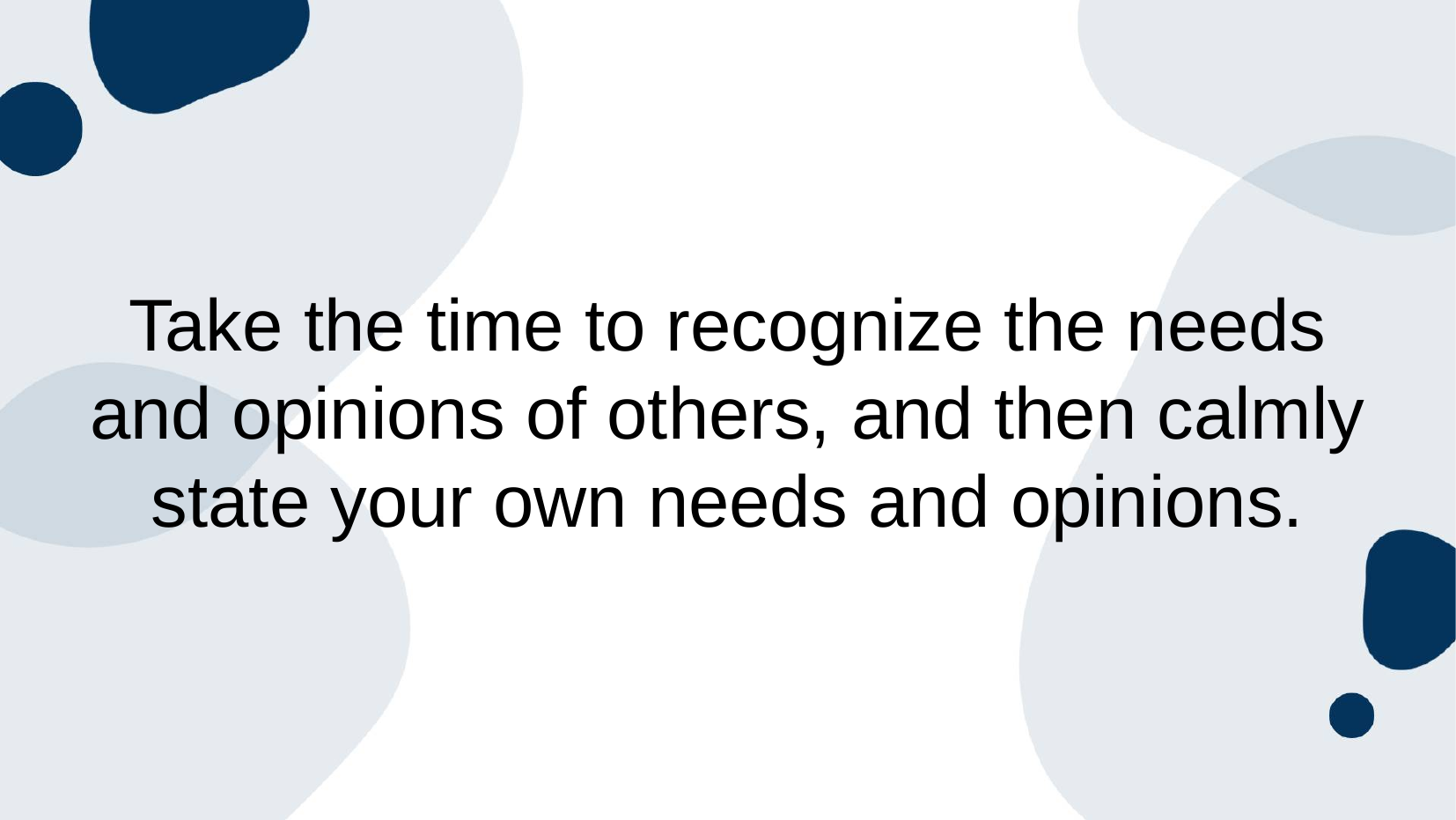

# Take the time to recognize the needs and opinions of others, and then calmly state your own needs and opinions.